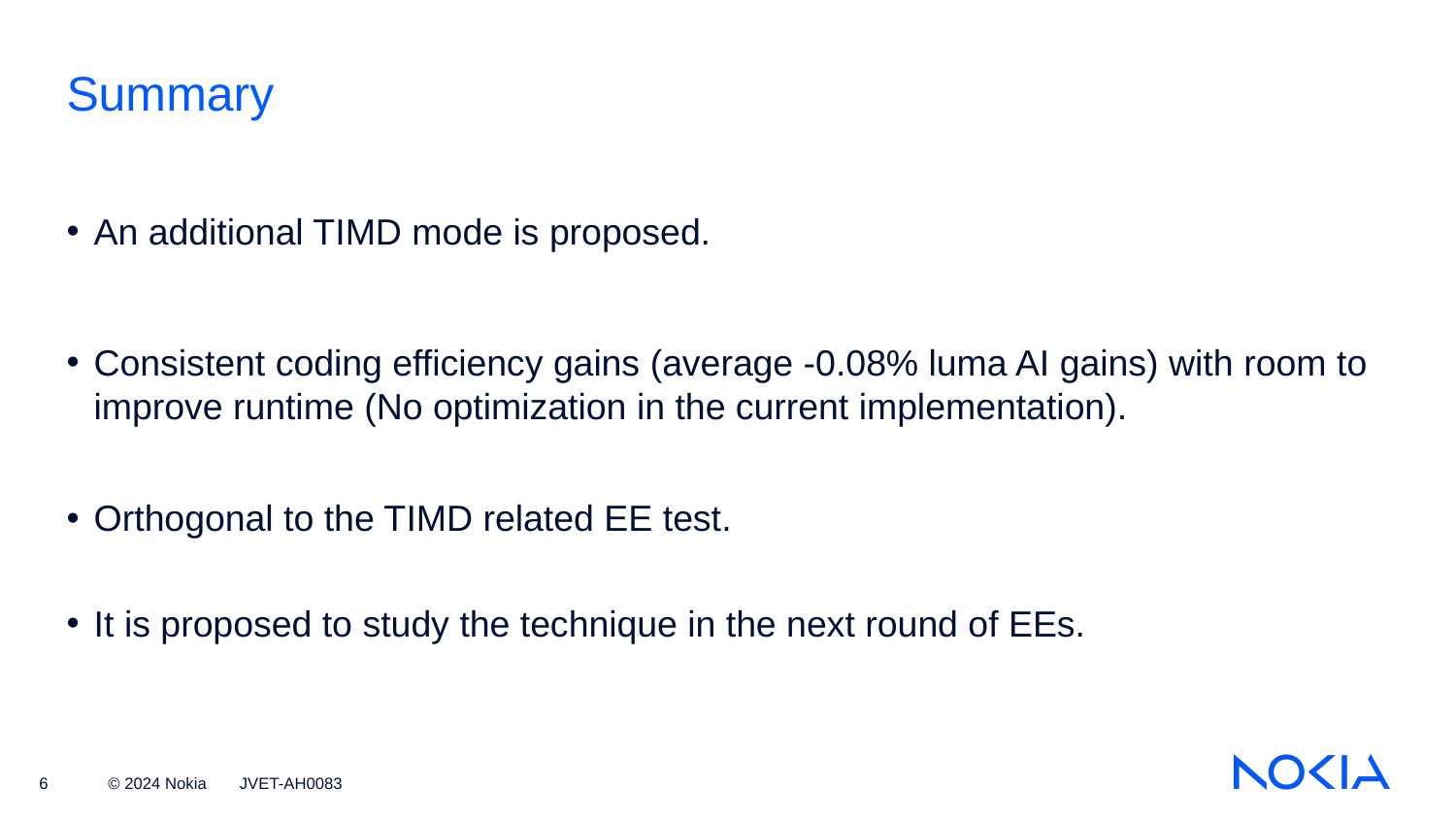

Summary

An additional TIMD mode is proposed.

Consistent coding efficiency gains (average -0.08% luma AI gains) with room to improve runtime (No optimization in the current implementation).

Orthogonal to the TIMD related EE test.

It is proposed to study the technique in the next round of EEs.

JVET-AH0083